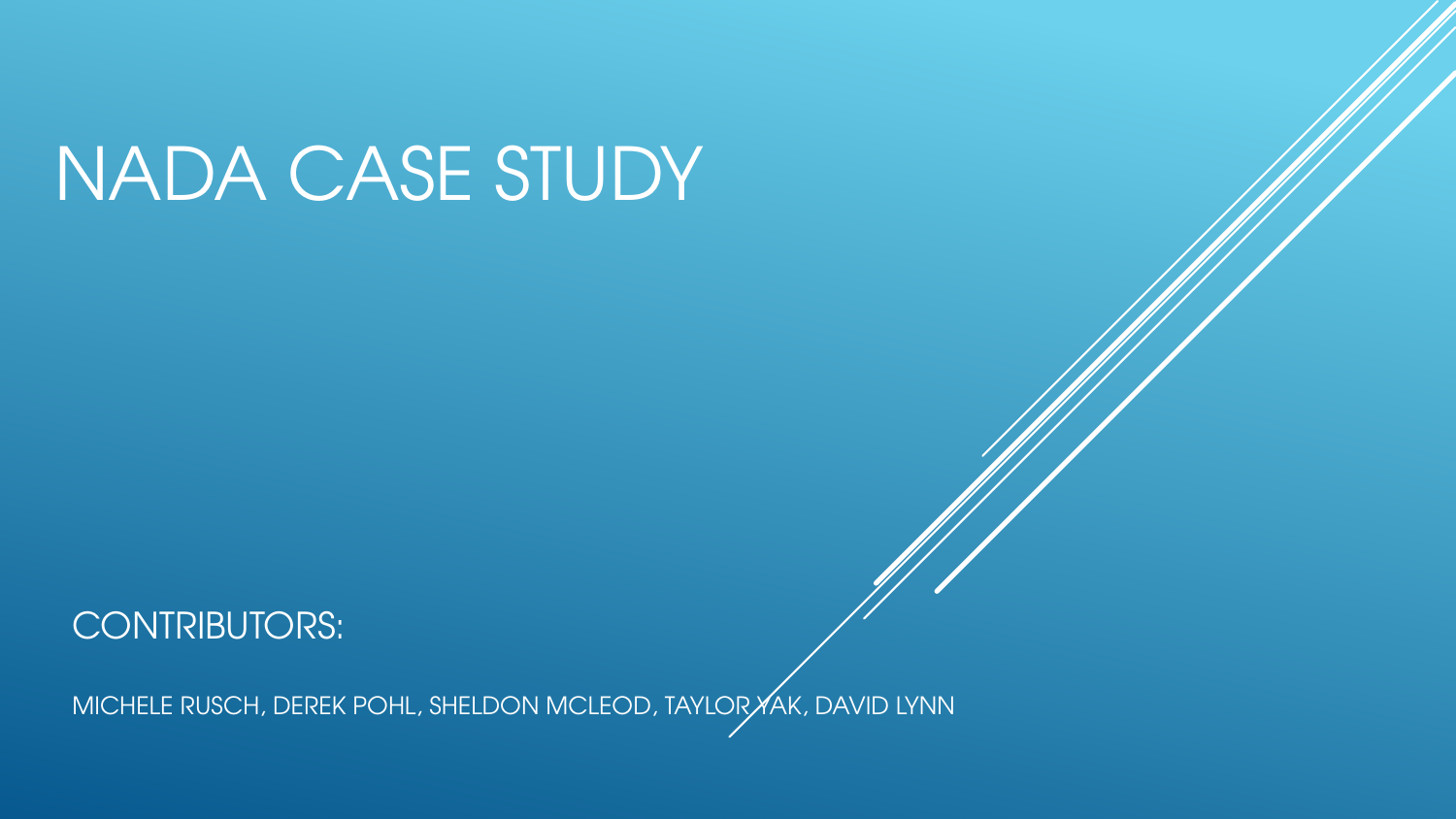

# Nada Case Study
Contributors:

Michele Rusch, Derek pohl, Sheldon mcleod, taylor yak, david lynn